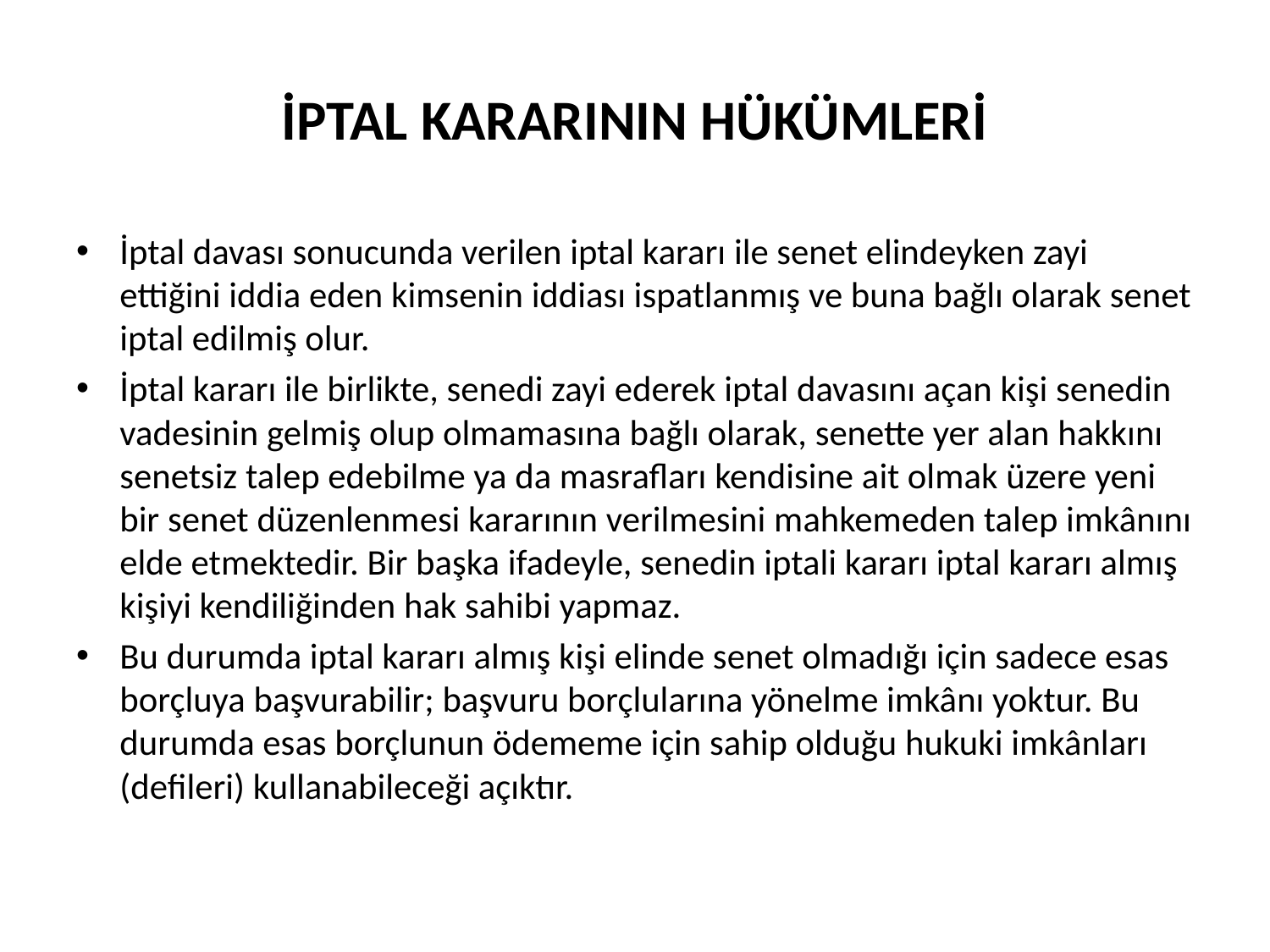

# İPTAL KARARININ HÜKÜMLERİ
İptal davası sonucunda verilen iptal kararı ile senet elindeyken zayi ettiğini iddia eden kimsenin iddiası ispatlanmış ve buna bağlı olarak senet iptal edilmiş olur.
İptal kararı ile birlikte, senedi zayi ederek iptal davasını açan kişi senedin vadesinin gelmiş olup olmamasına bağlı olarak, senette yer alan hakkını senetsiz talep edebilme ya da masrafları kendisine ait olmak üzere yeni bir senet düzenlenmesi kararının verilmesini mahkemeden talep imkânını elde etmektedir. Bir başka ifadeyle, senedin iptali kararı iptal kararı almış kişiyi kendiliğinden hak sahibi yapmaz.
Bu durumda iptal kararı almış kişi elinde senet olmadığı için sadece esas borçluya başvurabilir; başvuru borçlularına yönelme imkânı yoktur. Bu durumda esas borçlunun ödememe için sahip olduğu hukuki imkânları (defileri) kullanabileceği açıktır.